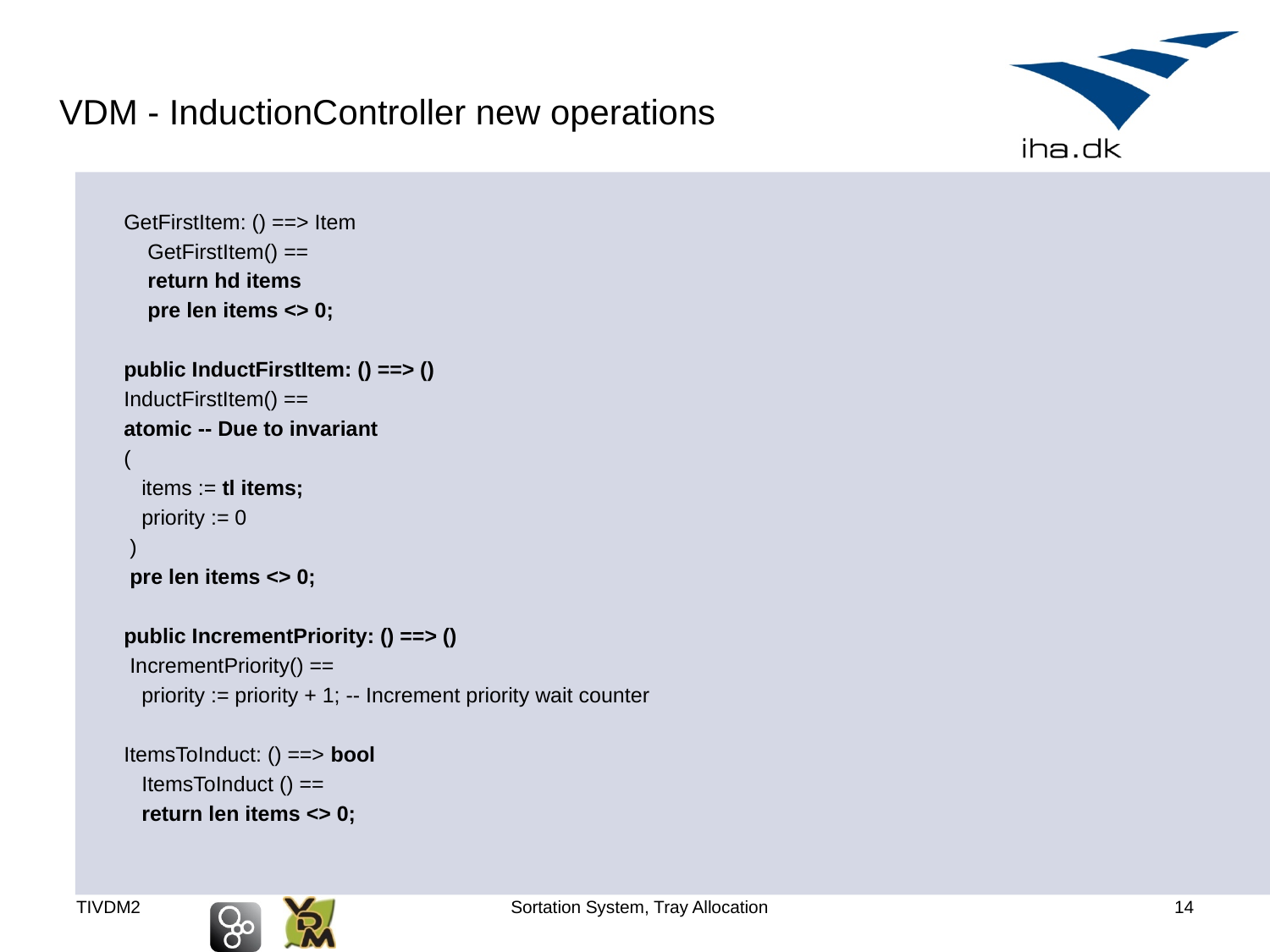

# VDM - InductionController new operations
GetFirstItem: () ==> Item
    GetFirstItem() ==
    return hd items
    pre len items <> 0;

public InductFirstItem: () ==> ()
InductFirstItem() ==
atomic -- Due to invariant
(
   items := tl items;
   priority := 0
 )
 pre len items <> 0;

public IncrementPriority: () ==> ()
 IncrementPriority() ==
   priority := priority + 1; -- Increment priority wait counter

ItemsToInduct: () ==> bool
   ItemsToInduct () ==
   return len items <> 0;
TIVDM2
Sortation System, Tray Allocation
14